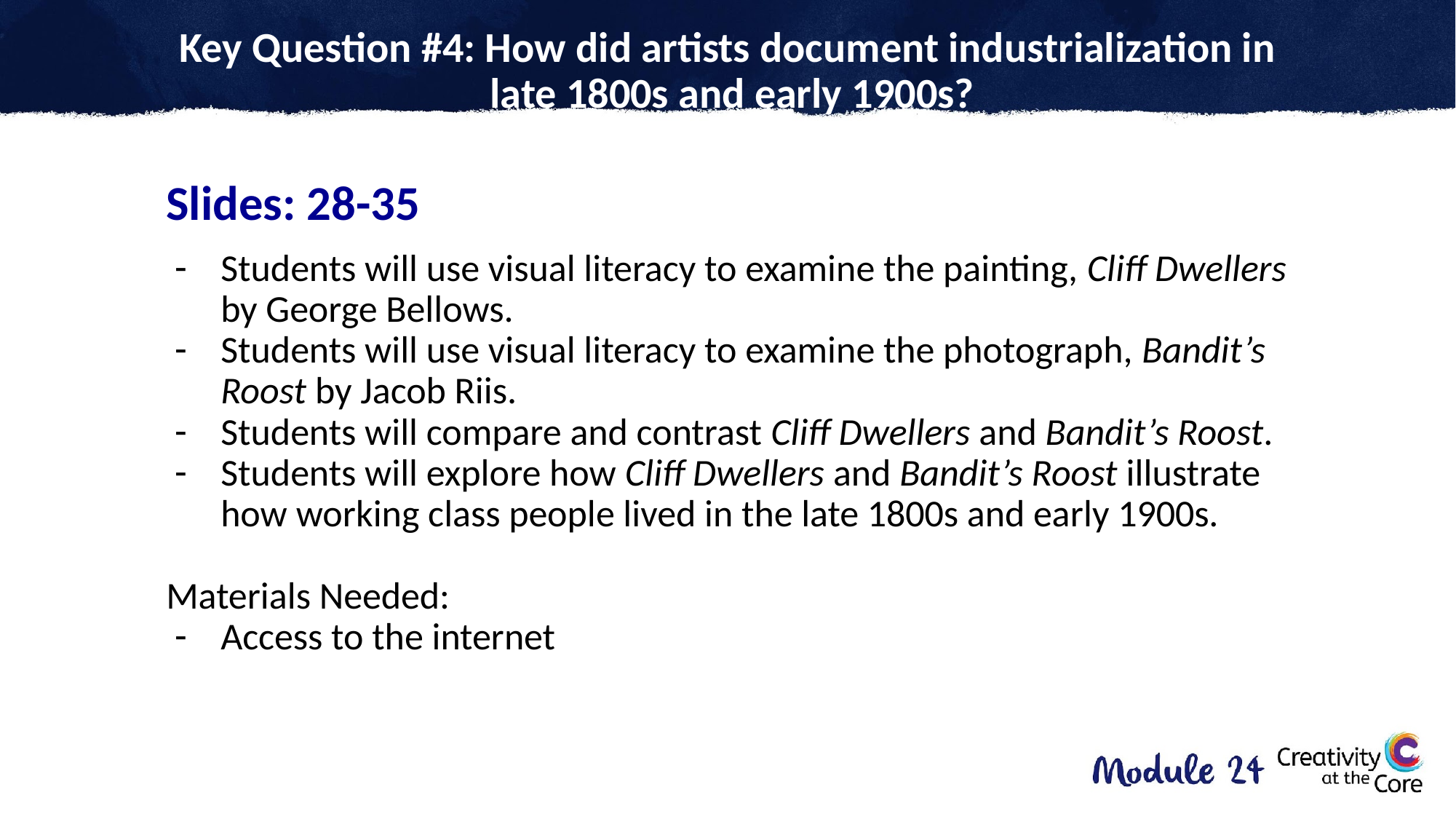

# Key Question #4: How did artists document industrialization in
late 1800s and early 1900s?
Slides: 28-35
Students will use visual literacy to examine the painting, Cliff Dwellers by George Bellows.
Students will use visual literacy to examine the photograph, Bandit’s Roost by Jacob Riis.
Students will compare and contrast Cliff Dwellers and Bandit’s Roost.
Students will explore how Cliff Dwellers and Bandit’s Roost illustrate how working class people lived in the late 1800s and early 1900s.

Materials Needed:
Access to the internet